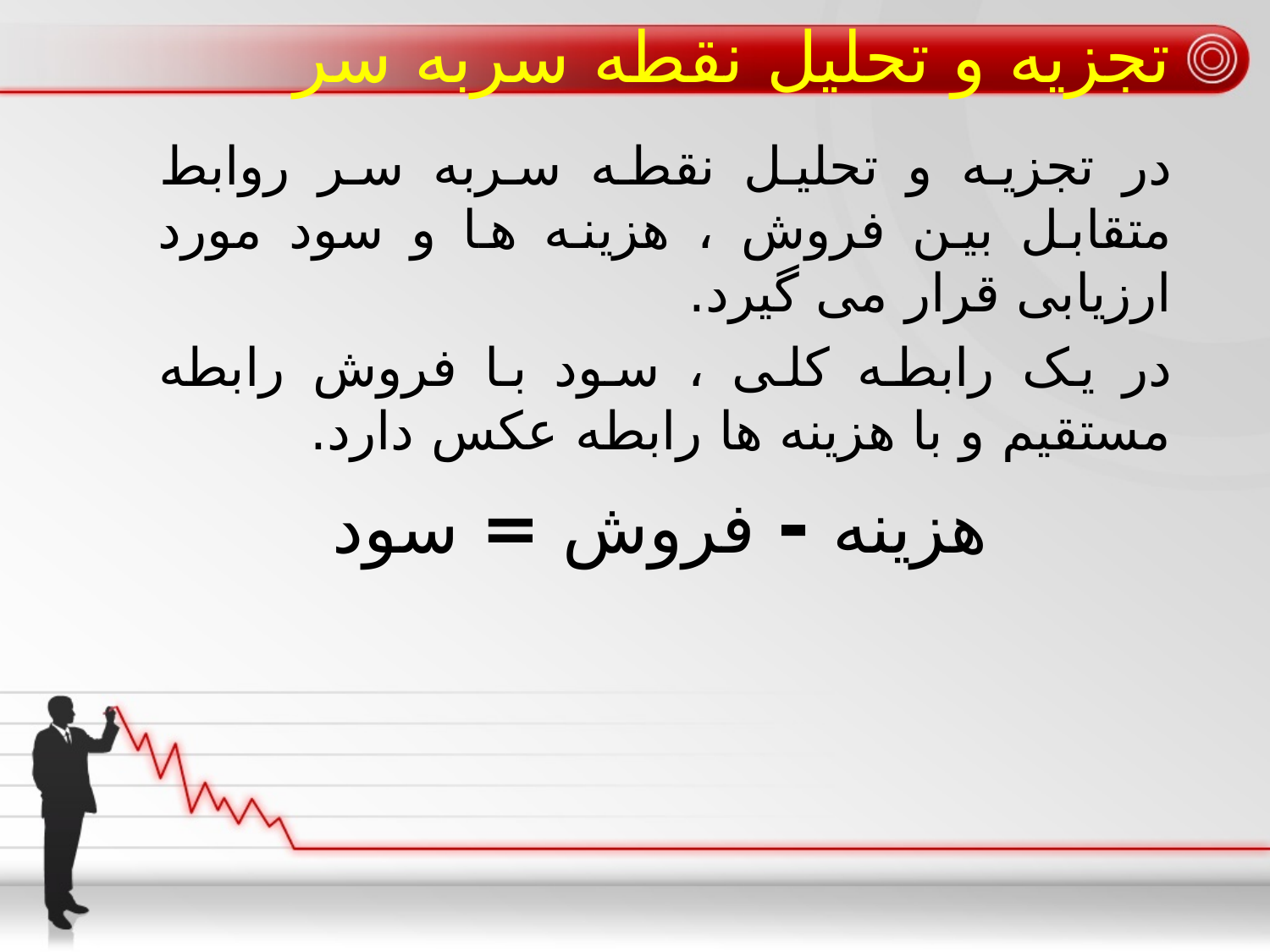

# تجزیه و تحلیل نقطه سربه سر
در تجزیه و تحلیل نقطه سربه سر روابط متقابل بین فروش ، هزینه ها و سود مورد ارزیابی قرار می گیرد.
در یک رابطه کلی ، سود با فروش رابطه مستقیم و با هزینه ها رابطه عکس دارد.
هزینه - فروش = سود